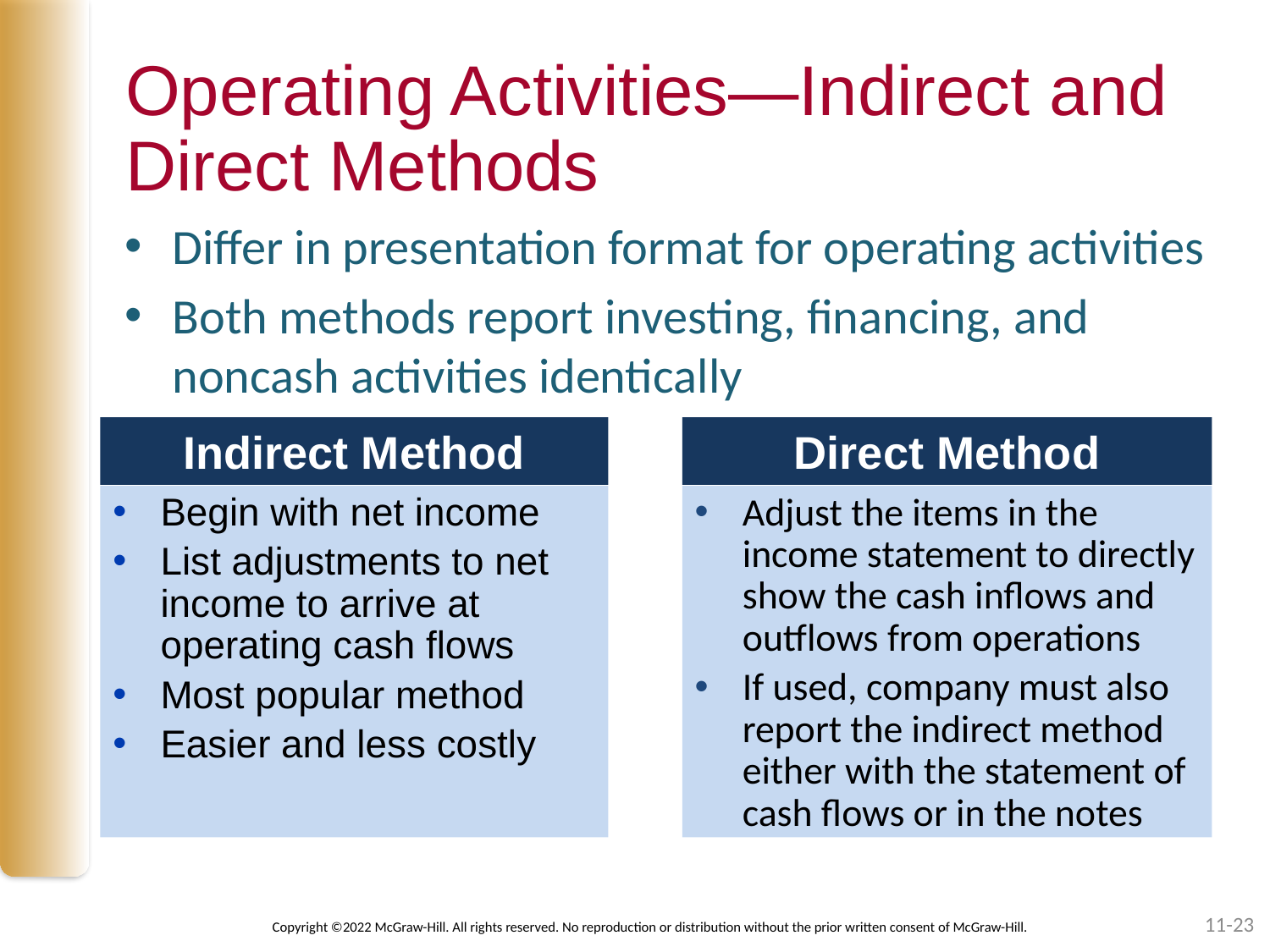

# Operating Activities—Indirect and Direct Methods
Differ in presentation format for operating activities
Both methods report investing, financing, and noncash activities identically
Indirect Method
Direct Method
Begin with net income
List adjustments to net income to arrive at operating cash flows
Most popular method
Easier and less costly
Adjust the items in the income statement to directly show the cash inflows and outflows from operations
If used, company must also report the indirect method either with the statement of cash flows or in the notes
11-23
Copyright ©2022 McGraw-Hill. All rights reserved. No reproduction or distribution without the prior written consent of McGraw-Hill.